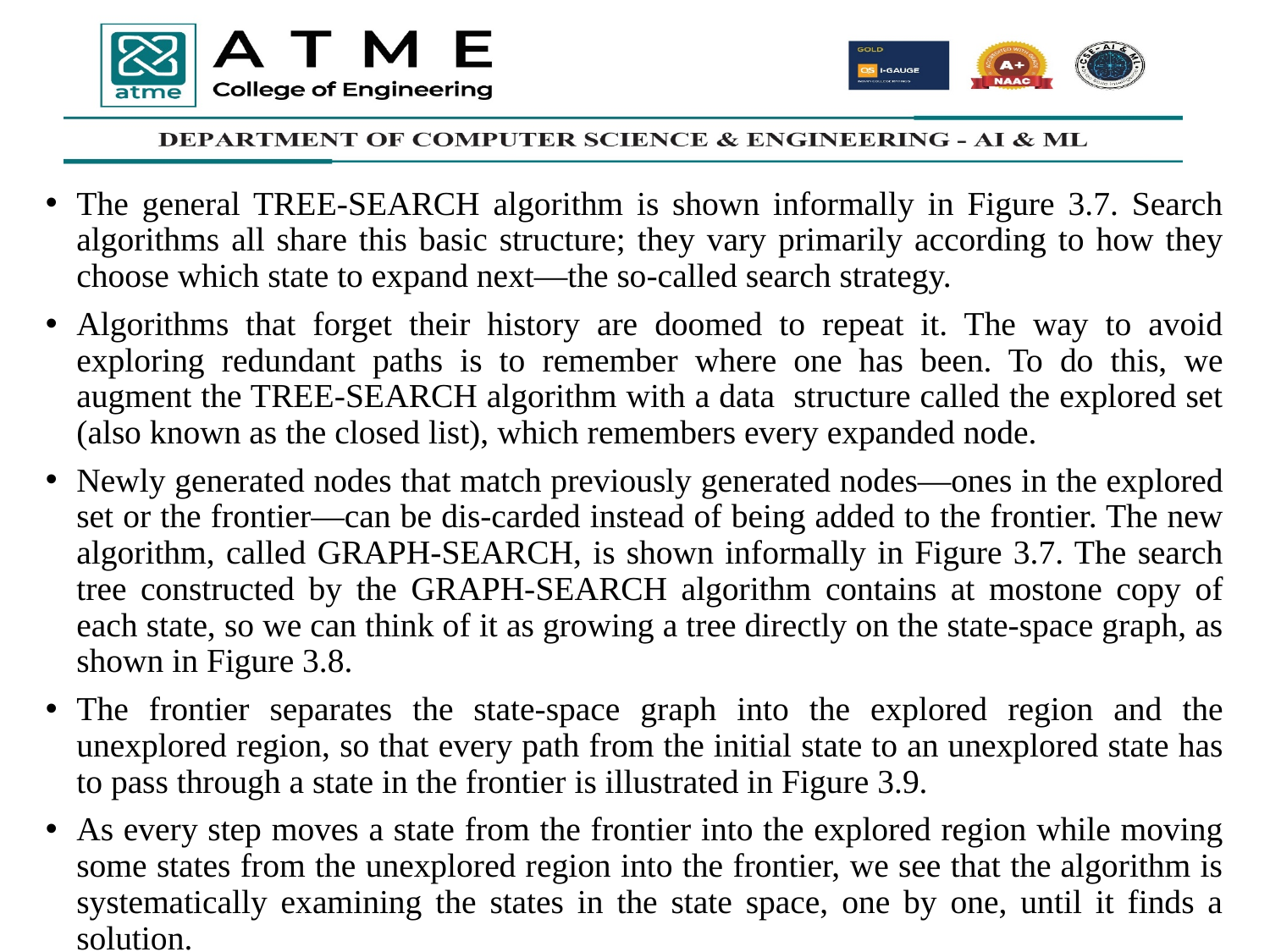

The general TREE-SEARCH algorithm is shown informally in Figure 3.7. Search algorithms all share this basic structure; they vary primarily according to how they choose which state to expand next—the so-called search strategy.
Algorithms that forget their history are doomed to repeat it. The way to avoid exploring redundant paths is to remember where one has been. To do this, we augment the TREE-SEARCH algorithm with a data  structure called the explored set (also known as the closed list), which remembers every expanded node.
Newly generated nodes that match previously generated nodes—ones in the explored set or the frontier—can be dis-carded instead of being added to the frontier. The new algorithm, called GRAPH-SEARCH, is shown informally in Figure 3.7. The search tree constructed by the GRAPH-SEARCH algorithm contains at mostone copy of each state, so we can think of it as growing a tree directly on the state-space graph, as shown in Figure 3.8.
The frontier separates the state-space graph into the explored region and the unexplored region, so that every path from the initial state to an unexplored state has to pass through a state in the frontier is illustrated in Figure 3.9.
As every step moves a state from the frontier into the explored region while moving some states from the unexplored region into the frontier, we see that the algorithm is systematically examining the states in the state space, one by one, until it finds a solution.